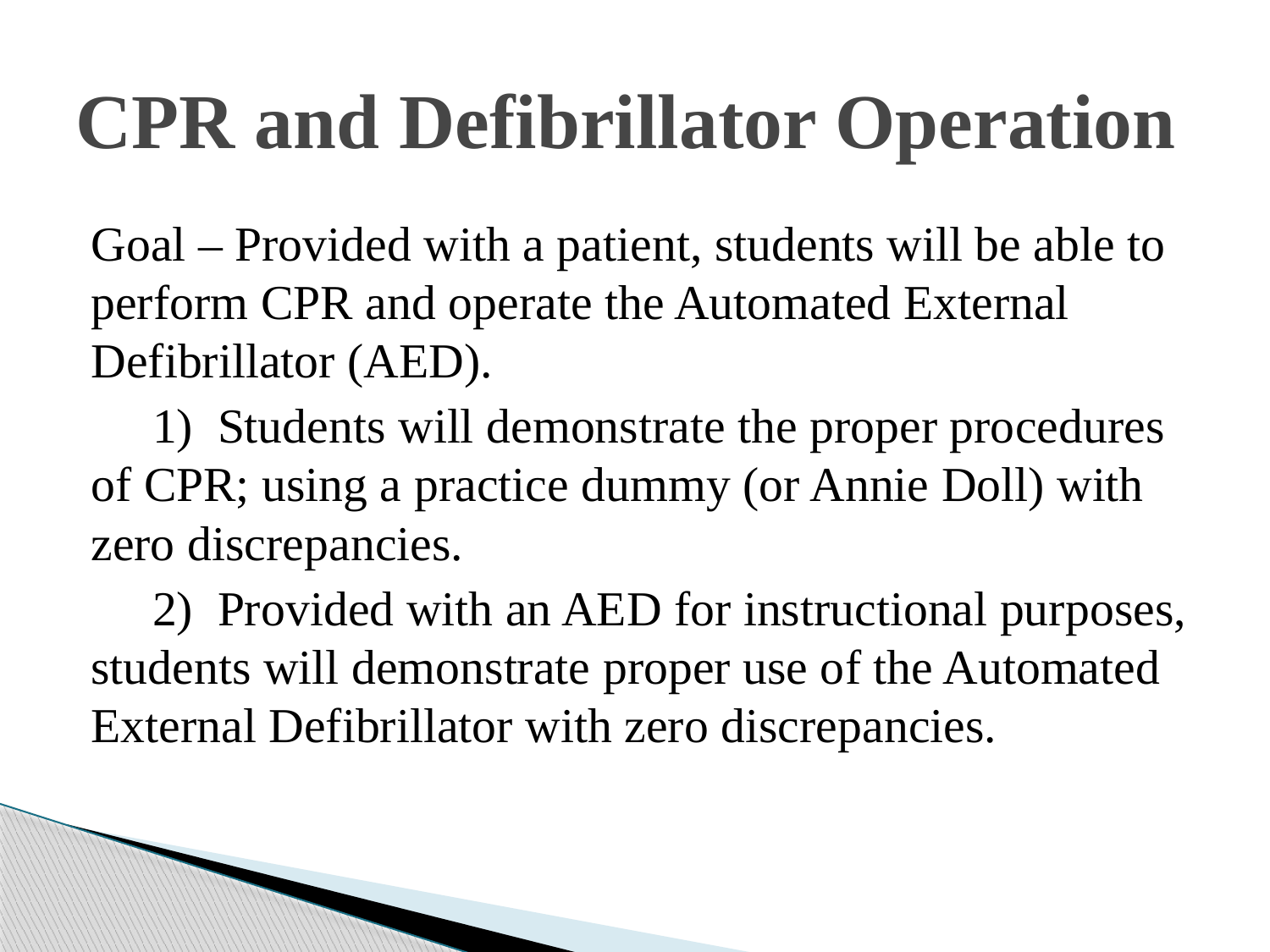

# CPR and Defibrillator Operation
Goal – Provided with a patient, students will be able to perform CPR and operate the Automated External Defibrillator (AED).
     1)  Students will demonstrate the proper procedures of CPR; using a practice dummy (or Annie Doll) with zero discrepancies.
     2)  Provided with an AED for instructional purposes, students will demonstrate proper use of the Automated External Defibrillator with zero discrepancies.